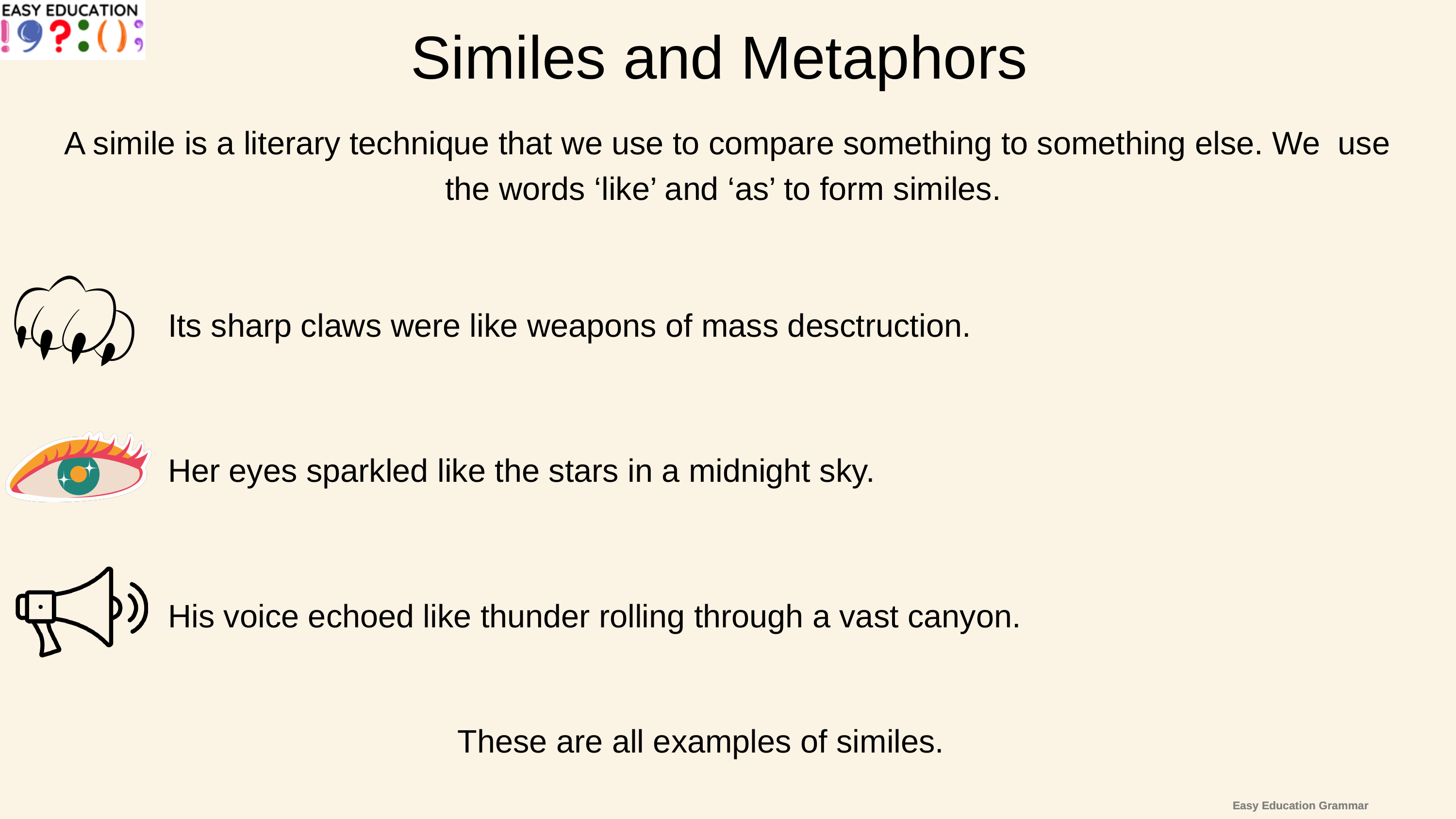

Similes and Metaphors
A simile is a literary technique that we use to compare something to something else. We  use the words ‘like’ and ‘as’ to form similes.

Its sharp claws were like weapons of mass desctruction.

Her eyes sparkled like the stars in a midnight sky.

His voice echoed like thunder rolling through a vast canyon.
These are all examples of similes.